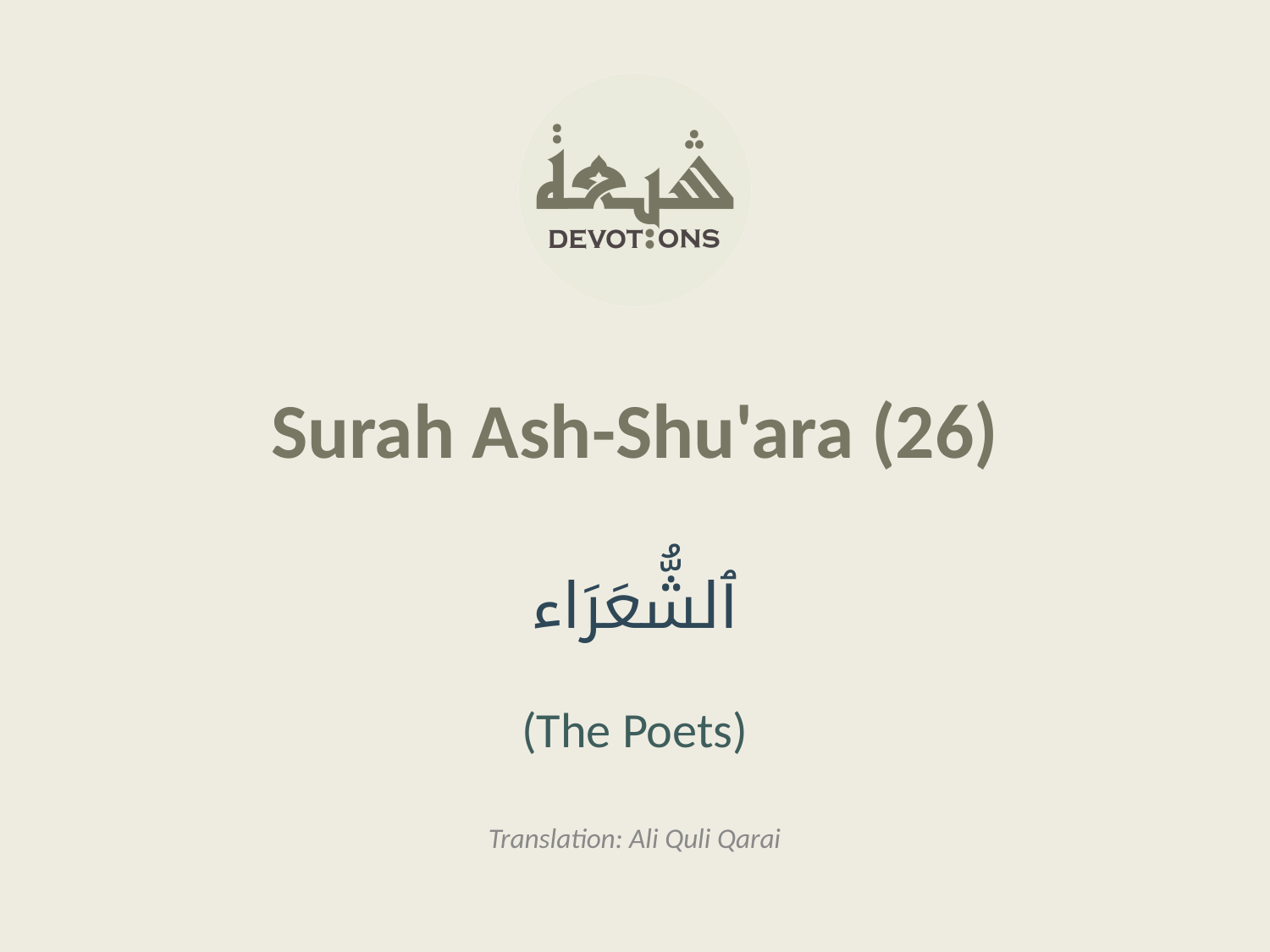

Surah Ash-Shu'ara (26)
ٱلشُّعَرَاء
(The Poets)
Translation: Ali Quli Qarai